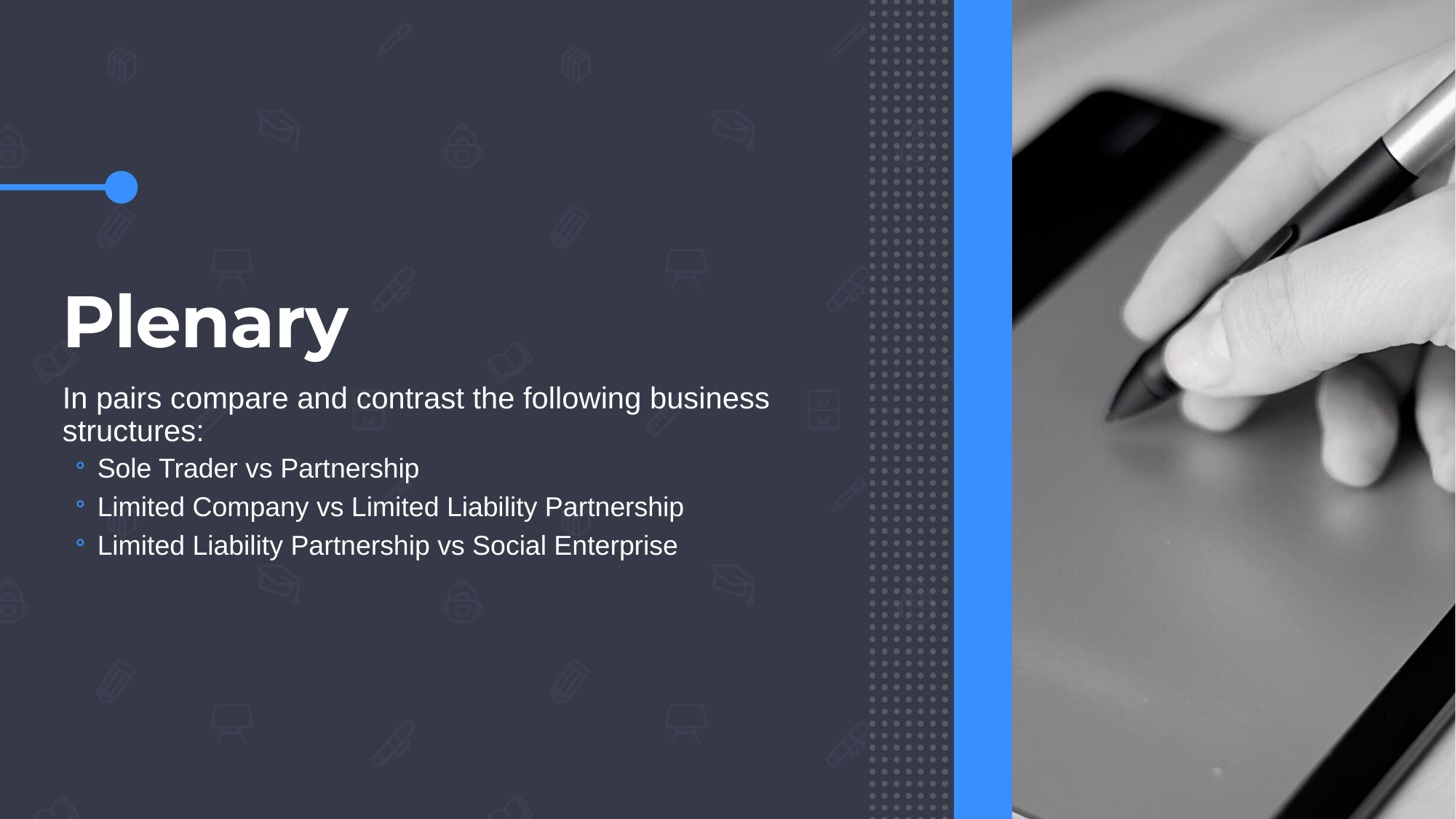

# Plenary
In pairs compare and contrast the following business structures:
Sole Trader vs Partnership
Limited Company vs Limited Liability Partnership
Limited Liability Partnership vs Social Enterprise